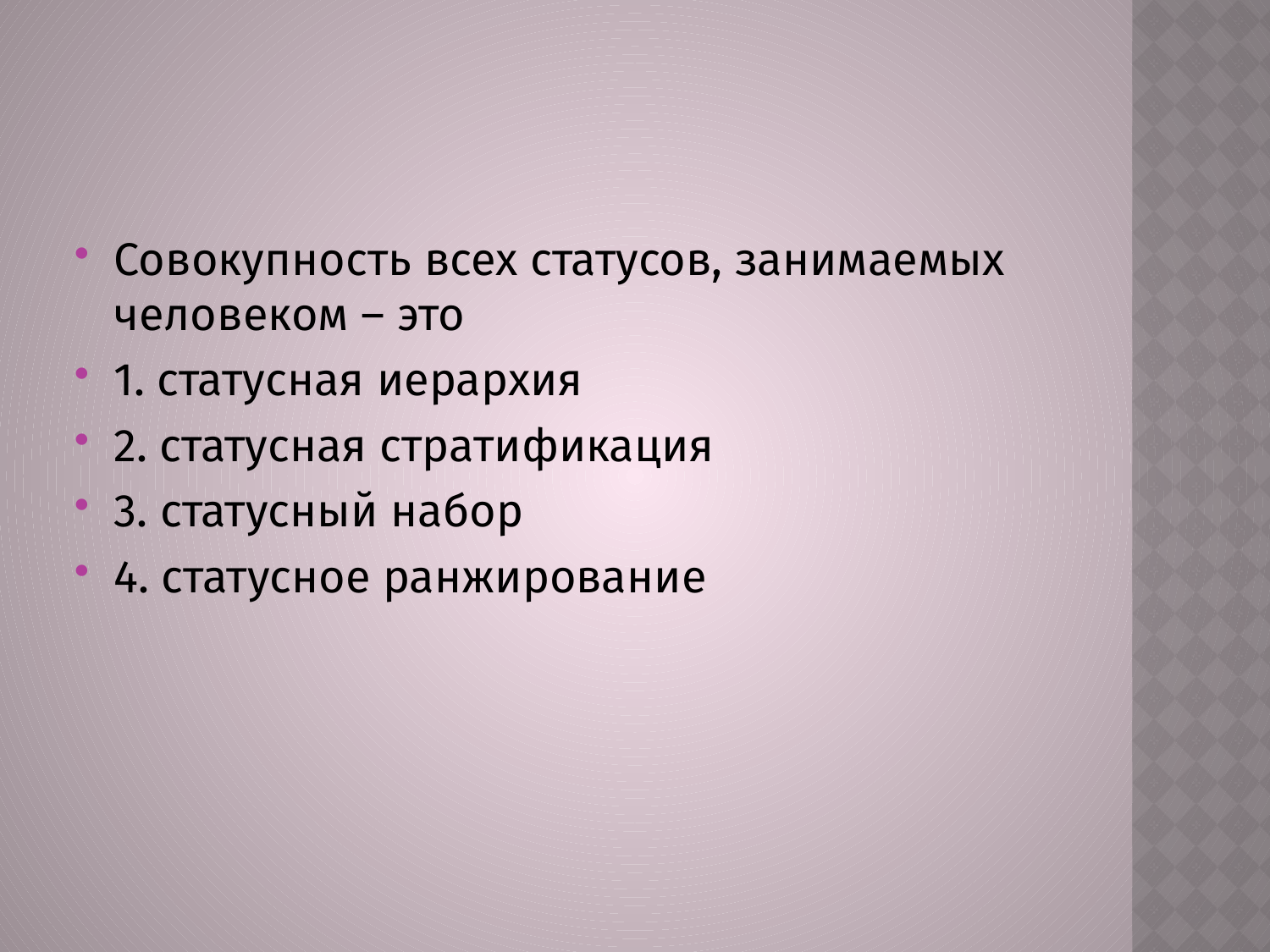

#
Совокупность всех статусов, занимаемых человеком – это
1. статусная иерархия
2. статусная стратификация
3. статусный набор
4. статусное ранжирование